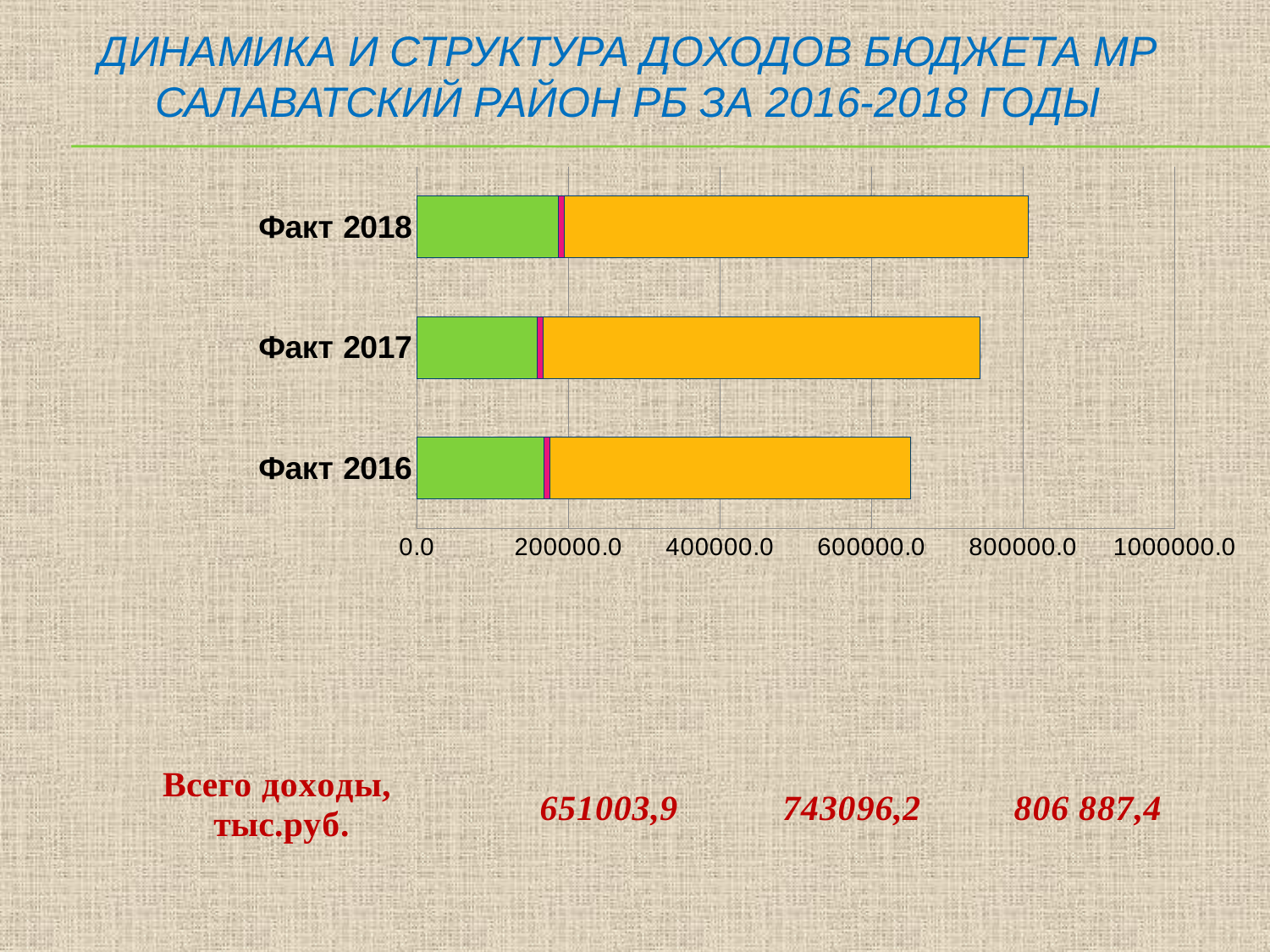

# Динамика и структура доходов бюджета Мр салаватский район рб за 2016-2018 годы

### Chart

| Category | налоговые доходы, тыс.руб. | неналоговые доходы, тыс.руб. | безвозмездные поступления, тыс.руб. |
|---|---|---|---|
| Факт 2016 | 167326.9 | 8023.6 | 475653.4 |
| Факт 2017 | 158458.0 | 8009.0 | 576628.9 |
| Факт 2018 | 186049.4 | 8623.4 | 612214.7 |